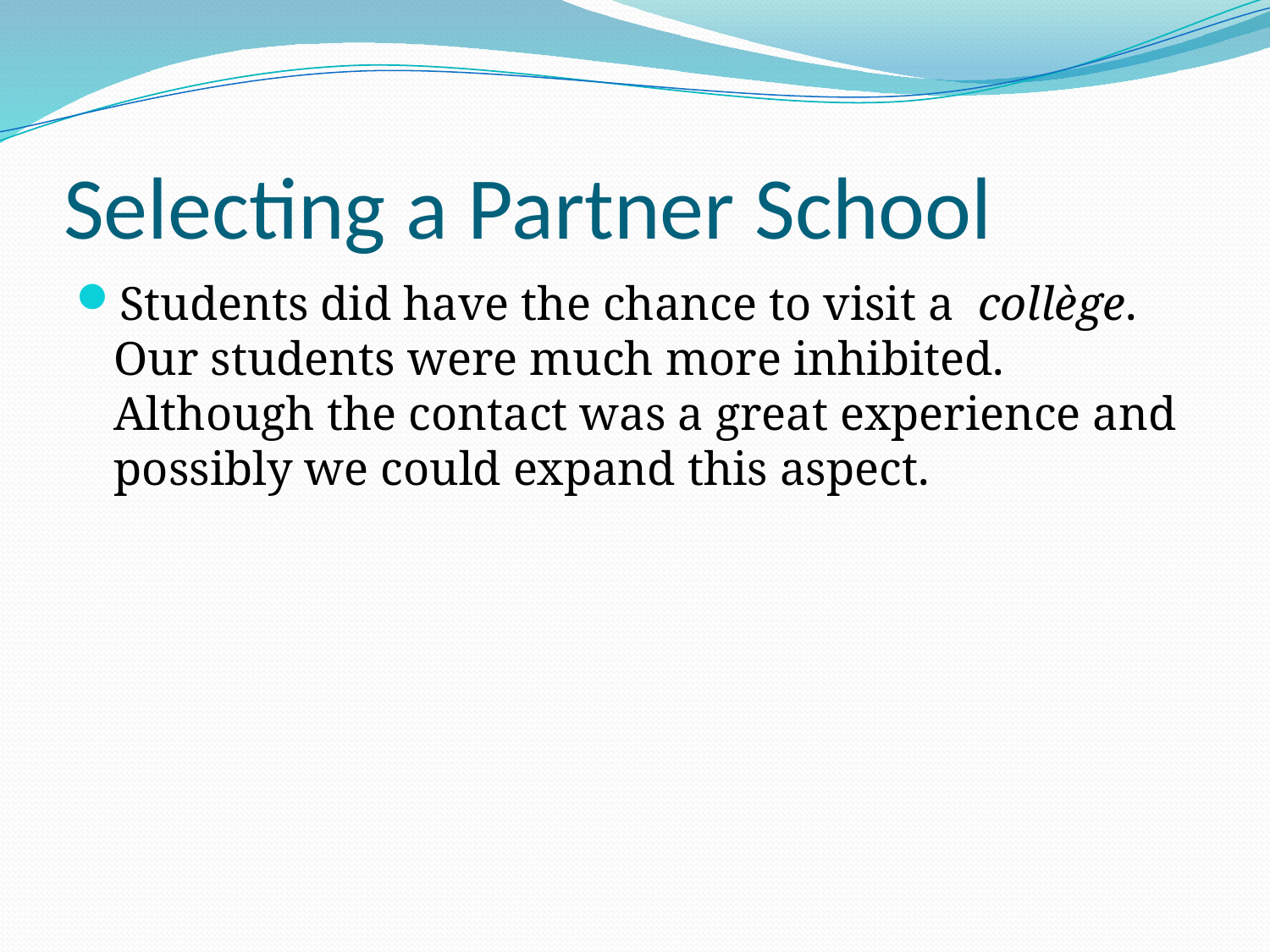

# Selecting a Partner School
Students did have the chance to visit a  collège. Our students were much more inhibited. Although the contact was a great experience and possibly we could expand this aspect.